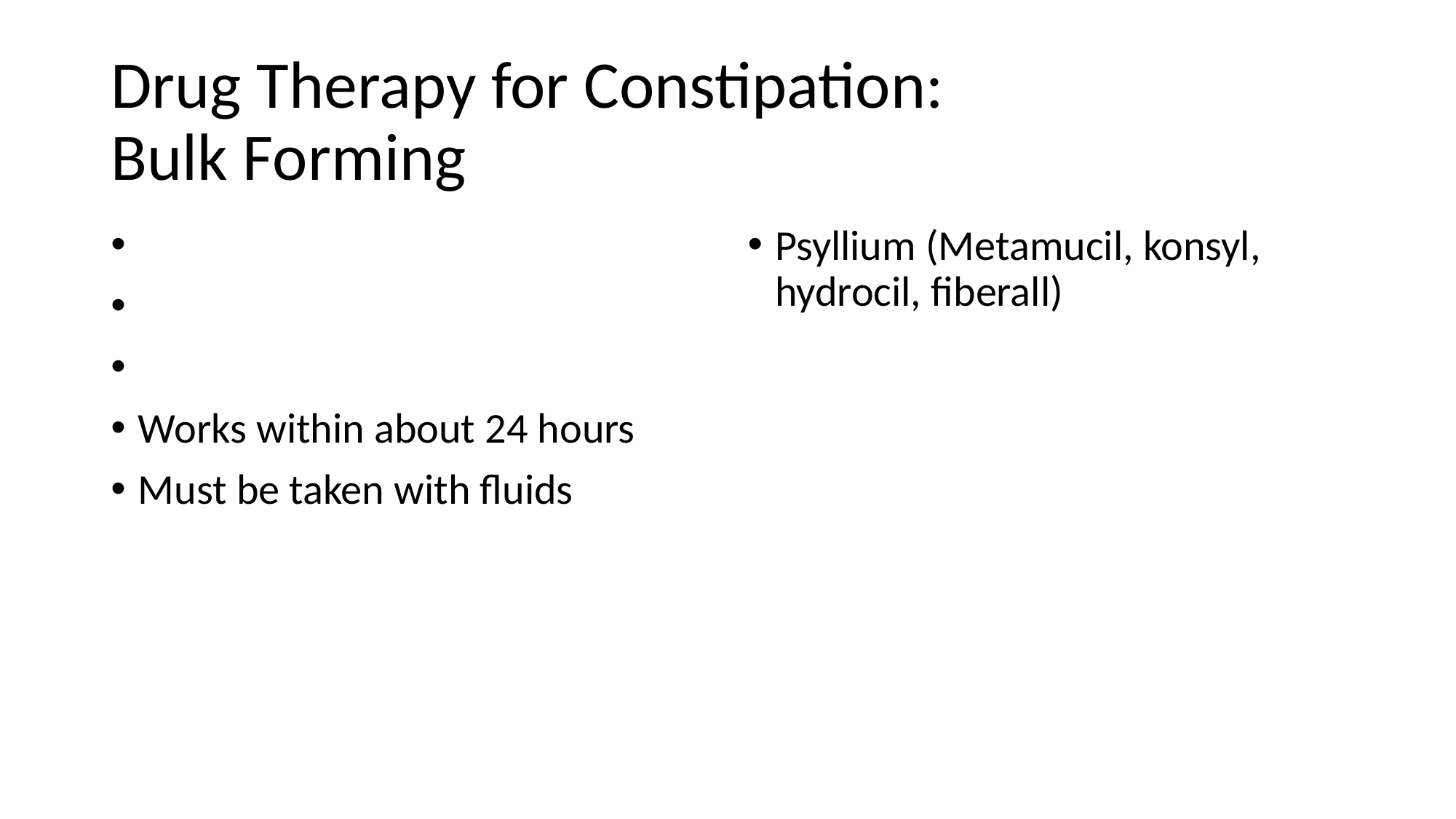

# Drug Therapy for Constipation: Bulk Forming

Works within about 24 hours
Must be taken with fluids
Psyllium (Metamucil, konsyl, hydrocil, fiberall)